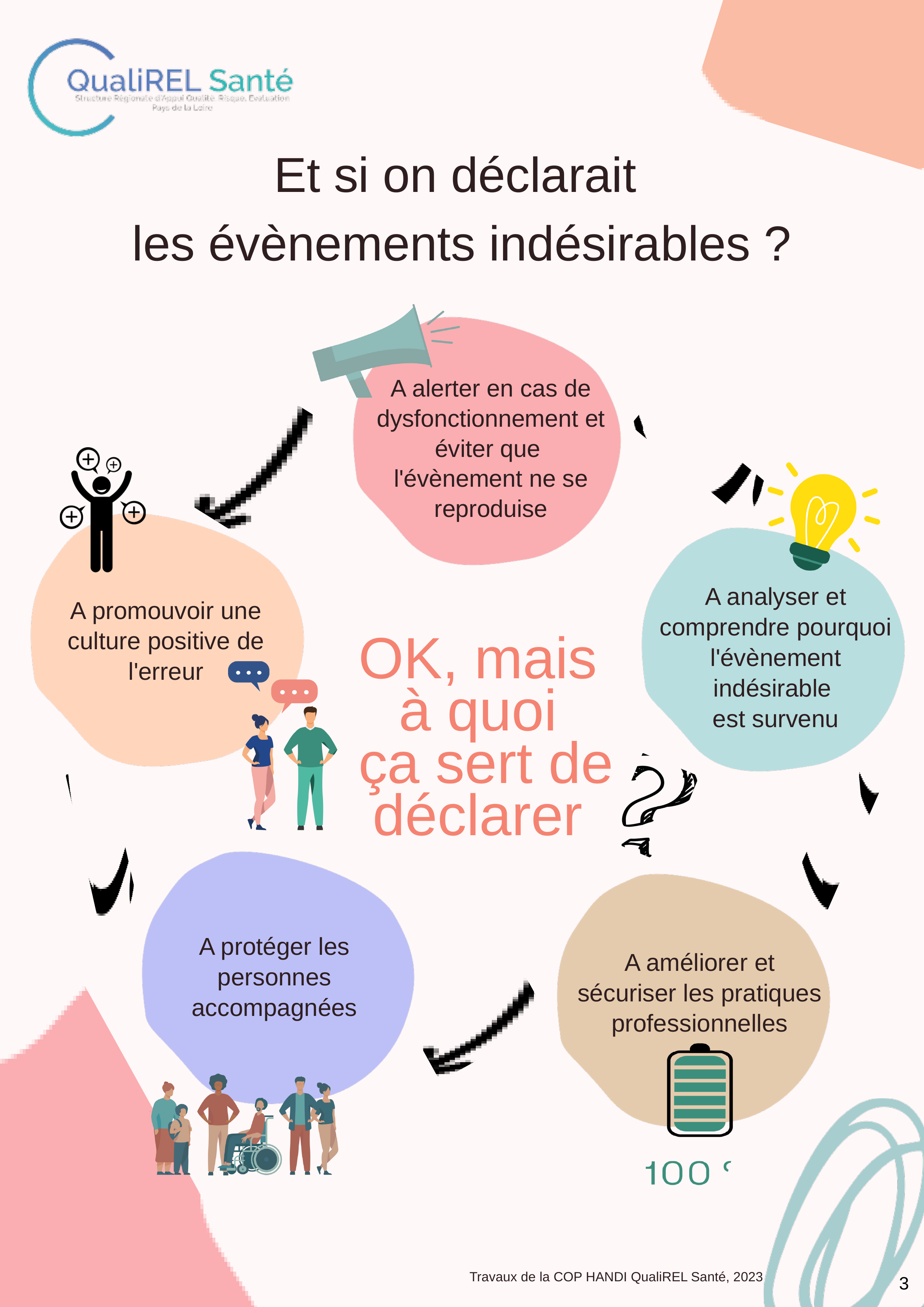

Et si on déclarait
les évènements indésirables ?

A alerter en cas de dysfonctionnement et éviter que
l'évènement ne se reproduise

A analyser et comprendre pourquoi l'évènement indésirable
est survenu
A promouvoir une culture positive de l'erreur
OK, mais
à quoi
ça sert de déclarer

A protéger les personnes accompagnées
A améliorer et sécuriser les pratiques professionnelles

Travaux de la COP HANDI QualiREL Santé, 2023
3